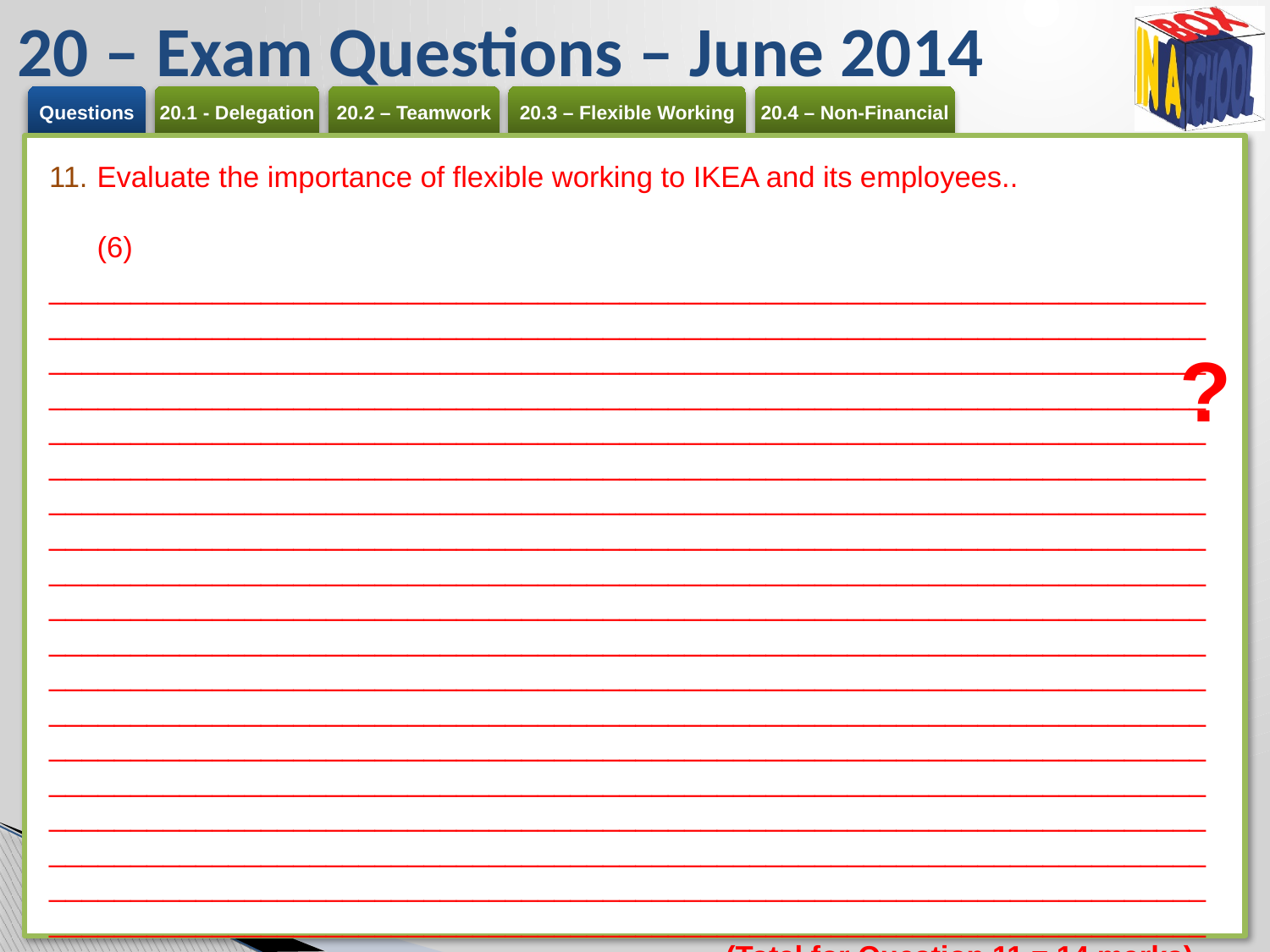

# 20 – Exam Questions – June 2014
Evaluate the importance of flexible working to IKEA and its employees..	(6)
______________________________________________________________________________________________________________________________________________________________________________________________________________________________________________________________________________________________________________________________________________________________________________________________________________________________________________________________________________________________________________________________________________________________________________________________________________________________________________________________________________________________________________________________________________________________________________________________________________________________________________________________________________________________________________________________________________________________________________________________________________________________________________________________________________________________________________________________________________________________________________________________________________________________________________________________________________________________________________________________________________________________________________________________________________________________________________ (Total for Question 11 = 14 marks)
?